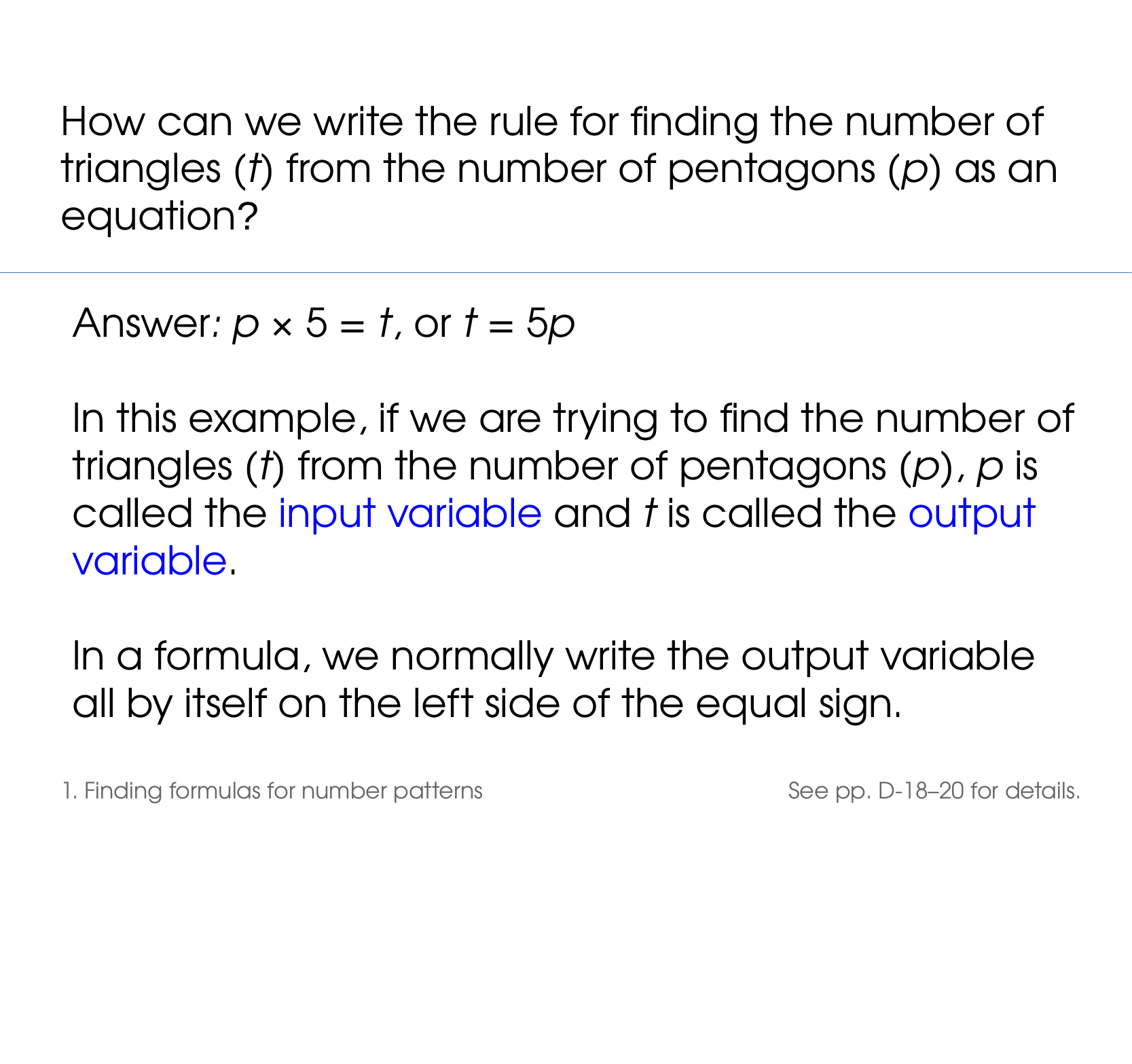

How can we write the rule for finding the number of triangles (t) from the number of pentagons (p) as an equation?
Answer: p × 5 = t, or t = 5p

In this example, if we are trying to find the number of triangles (t) from the number of pentagons (p), p is called the input variable and t is called the output variable.

In a formula, we normally write the output variable all by itself on the left side of the equal sign.

1. Finding formulas for number patterns
See pp. D-18–20 for details.